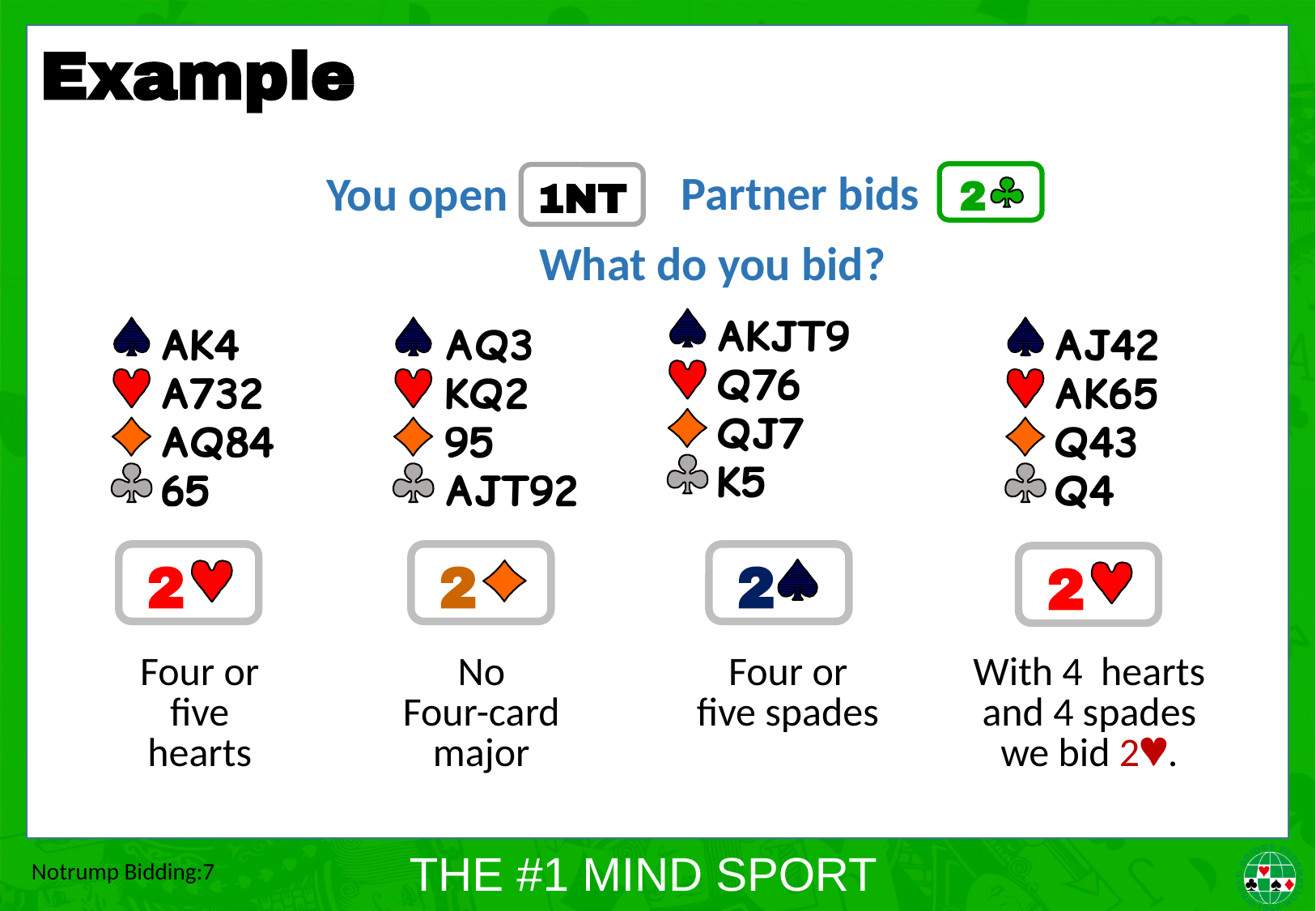

# Example
Partner bids
2

You open
1NT
What do you bid?
AKJT9
Q76
QJ7
K5

AK4
A732
AQ84
65

AQ3
KQ2
95
AJT92

AJ42
AK65
Q43
Q4

2

2

2

2

Four or
five
hearts
No
Four-card
major
Four or
five spades
With 4  hearts
and 4 spades
we bid 2♥.